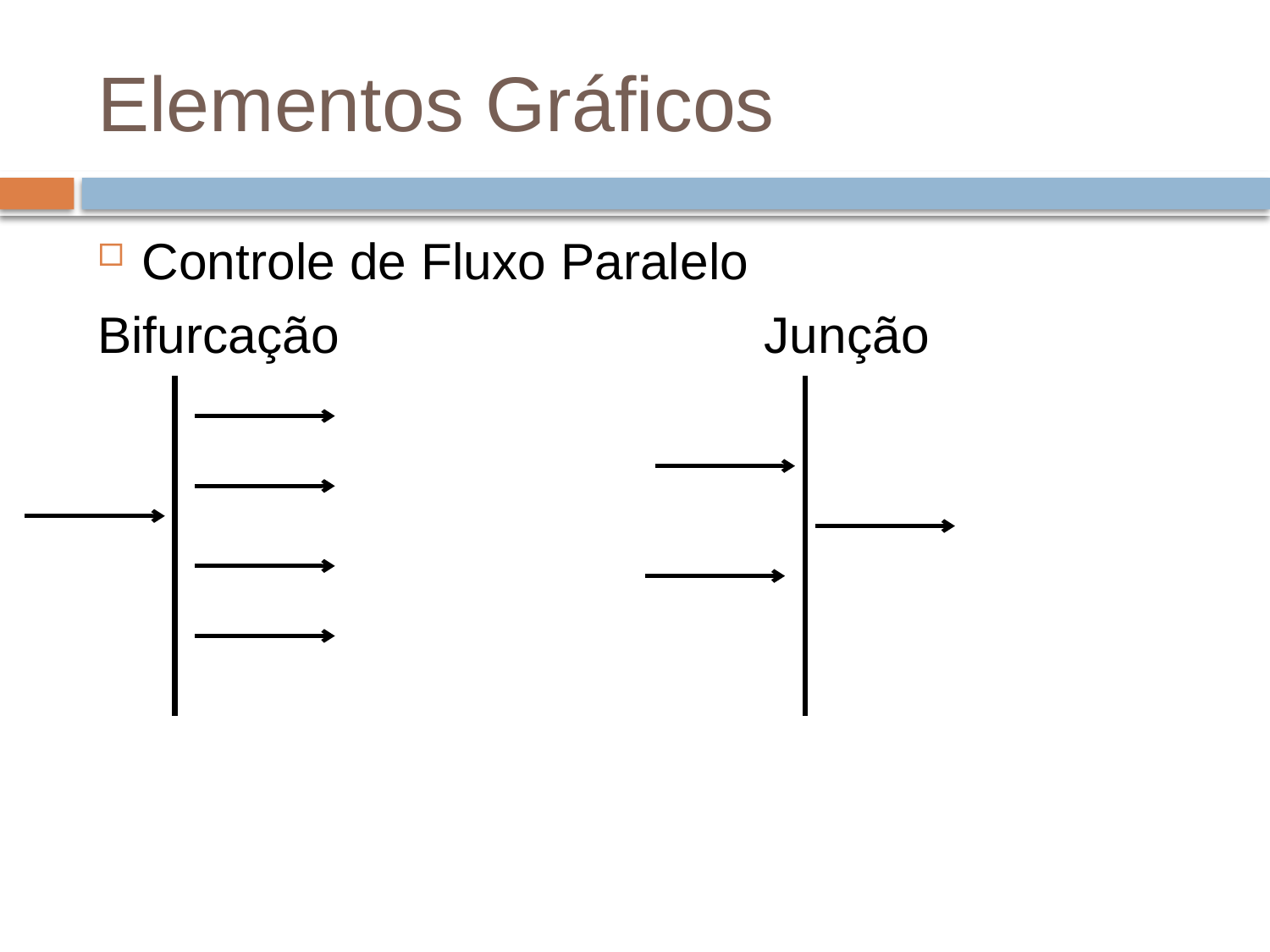

# Elementos Gráficos
Controle de Fluxo Paralelo
Bifurcação                              Junção